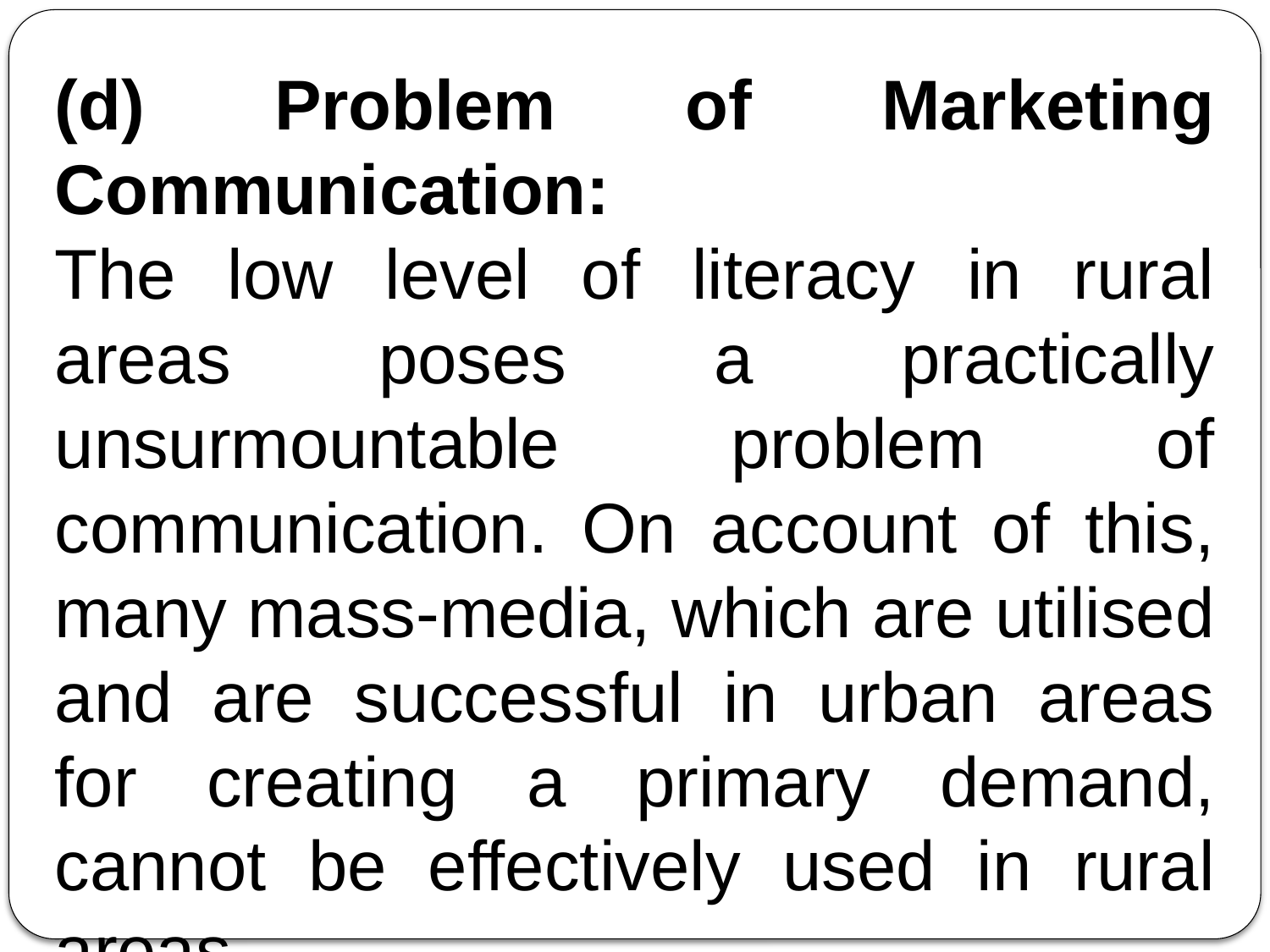

(d) Problem of Marketing Communication:
The low level of literacy in rural areas poses a practically unsurmountable problem of communication. On account of this, many mass-media, which are utilised and are successful in urban areas for creating a primary demand, cannot be effectively used in rural areas.